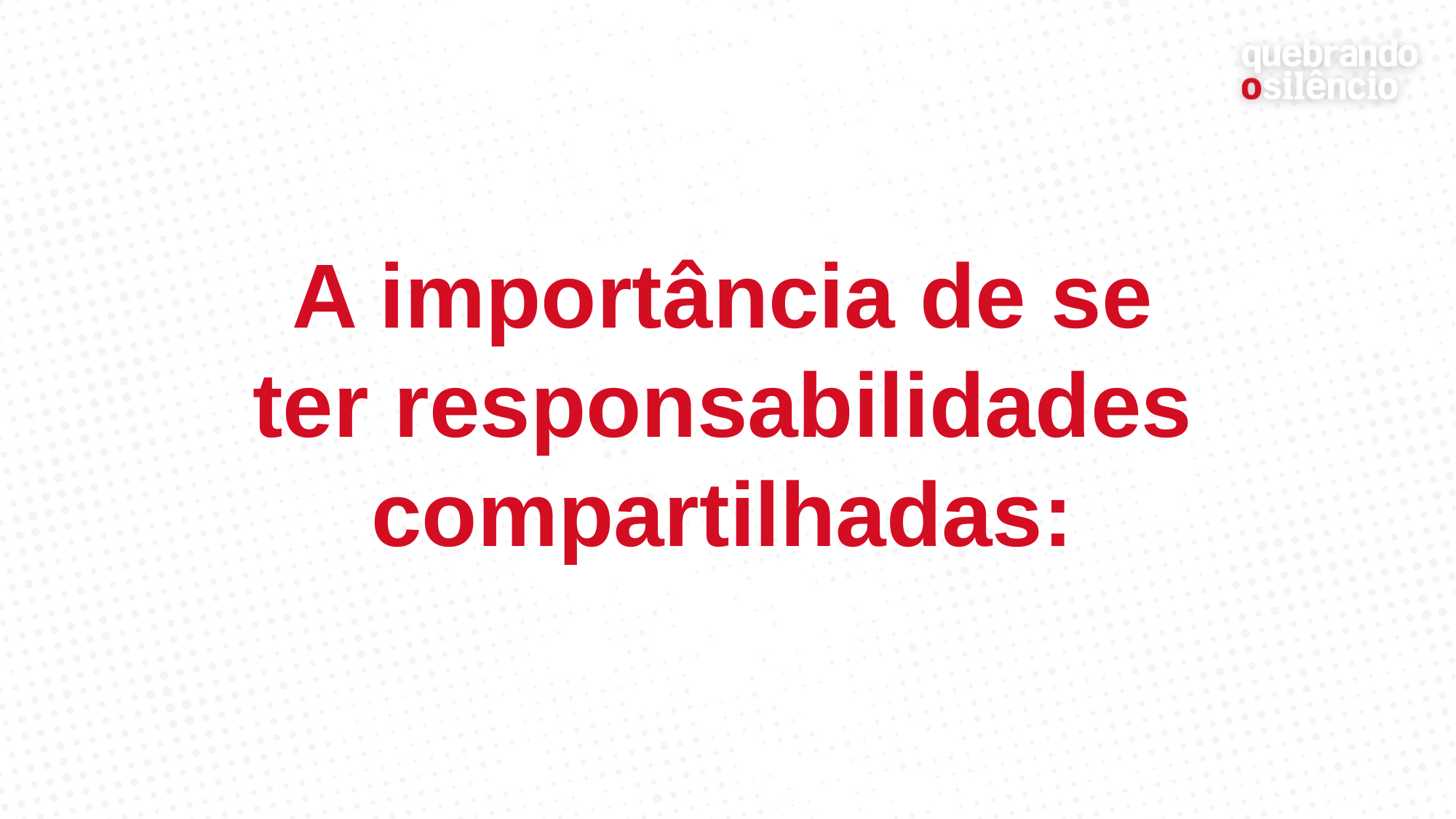

# A importância de se ter responsabilidades compartilhadas: